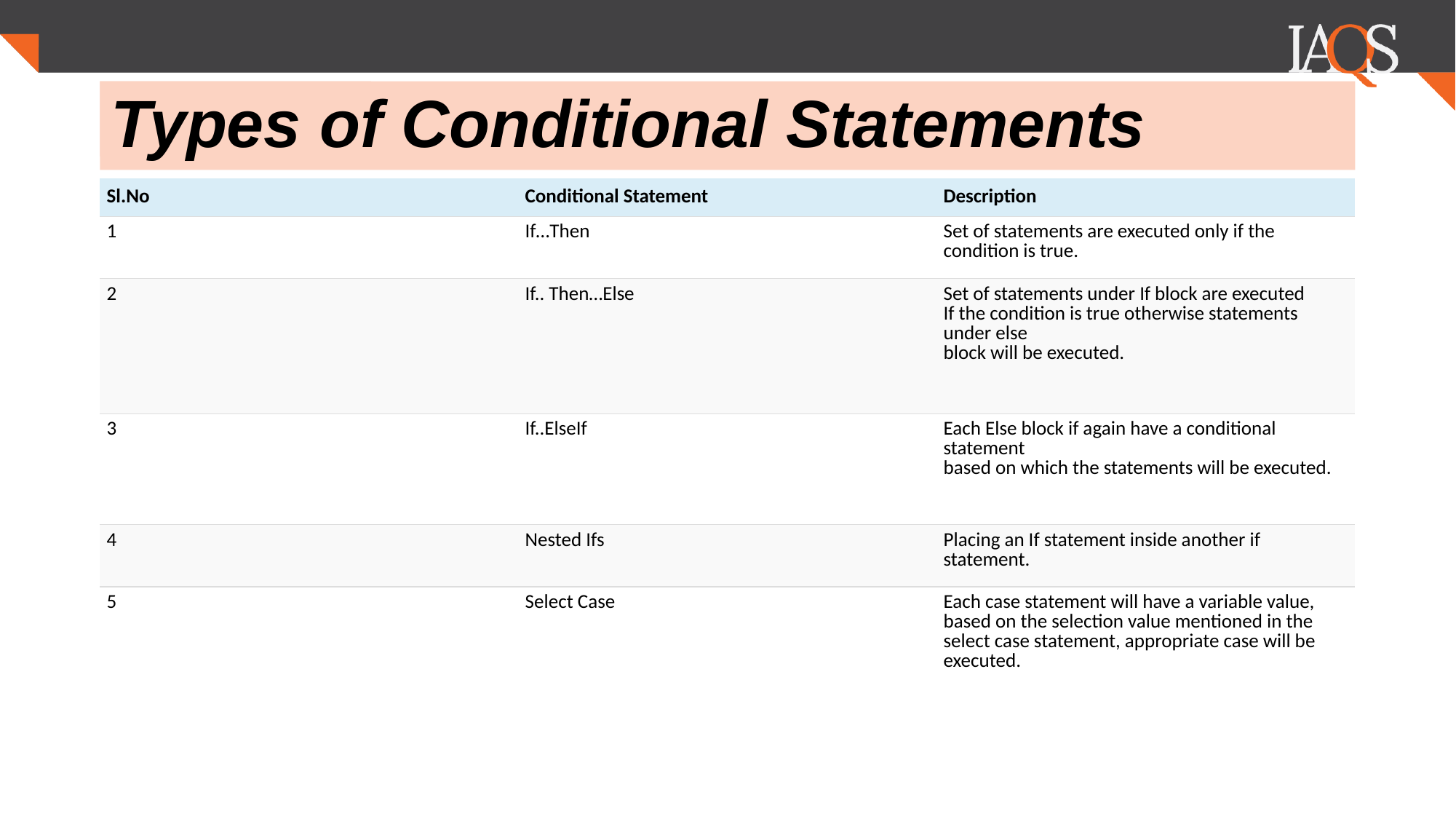

# Types of Conditional Statements

.
| Sl.No | Conditional Statement | Description |
| --- | --- | --- |
| 1 | If…Then | Set of statements are executed only if the condition is true. |
| 2 | If.. Then…Else | Set of statements under If block are executed If the condition is true otherwise statements under else block will be executed. |
| 3 | If..ElseIf | Each Else block if again have a conditional statement based on which the statements will be executed. |
| 4 | Nested Ifs | Placing an If statement inside another if statement. |
| 5 | Select Case | Each case statement will have a variable value, based on the selection value mentioned in the select case statement, appropriate case will be executed. |